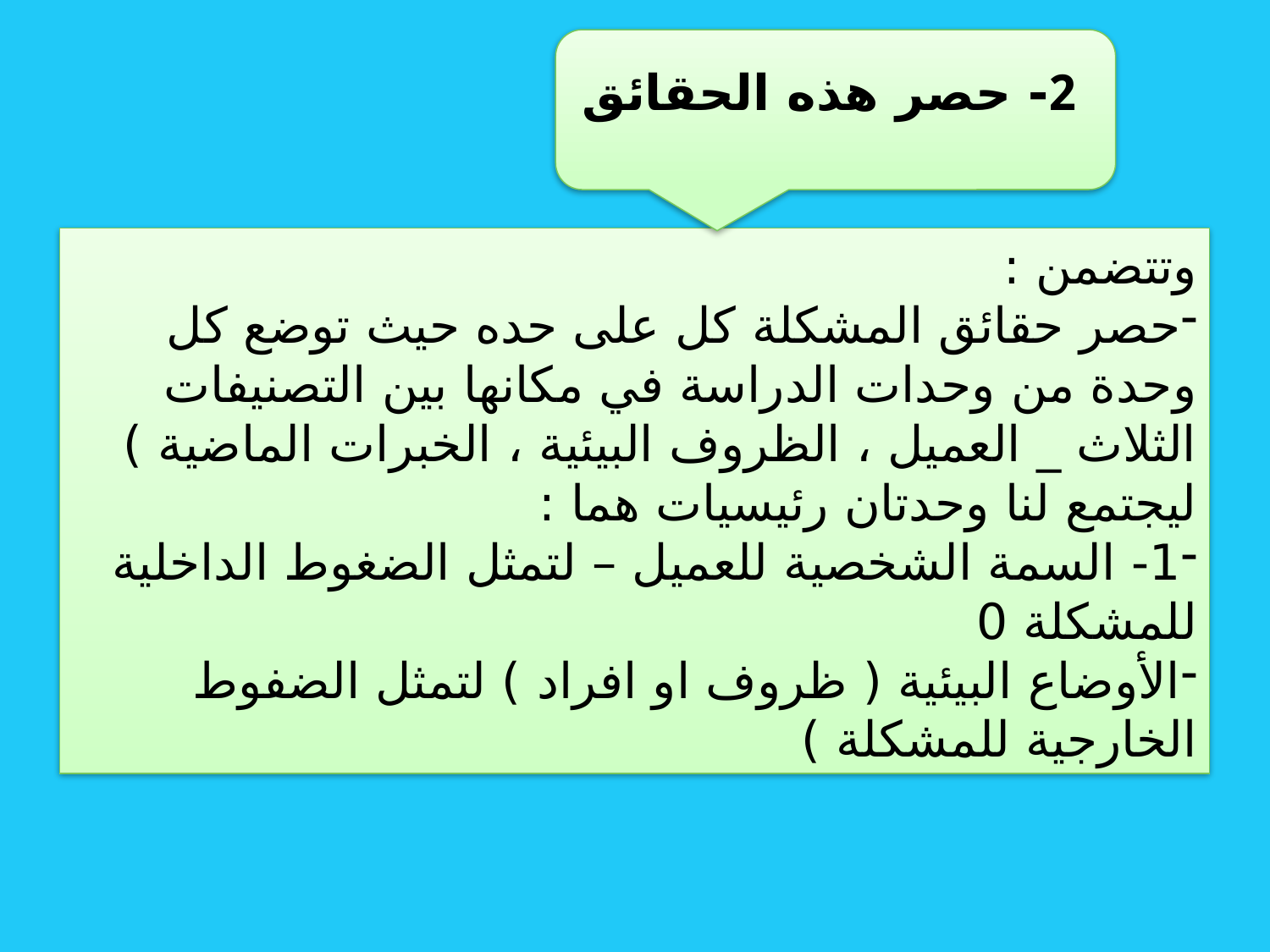

2- حصر هذه الحقائق

وتتضمن :
حصر حقائق المشكلة كل على حده حيث توضع كل وحدة من وحدات الدراسة في مكانها بين التصنيفات الثلاث _ العميل ، الظروف البيئية ، الخبرات الماضية ) ليجتمع لنا وحدتان رئيسيات هما :
1- السمة الشخصية للعميل – لتمثل الضغوط الداخلية للمشكلة 0
الأوضاع البيئية ( ظروف او افراد ) لتمثل الضفوط الخارجية للمشكلة )